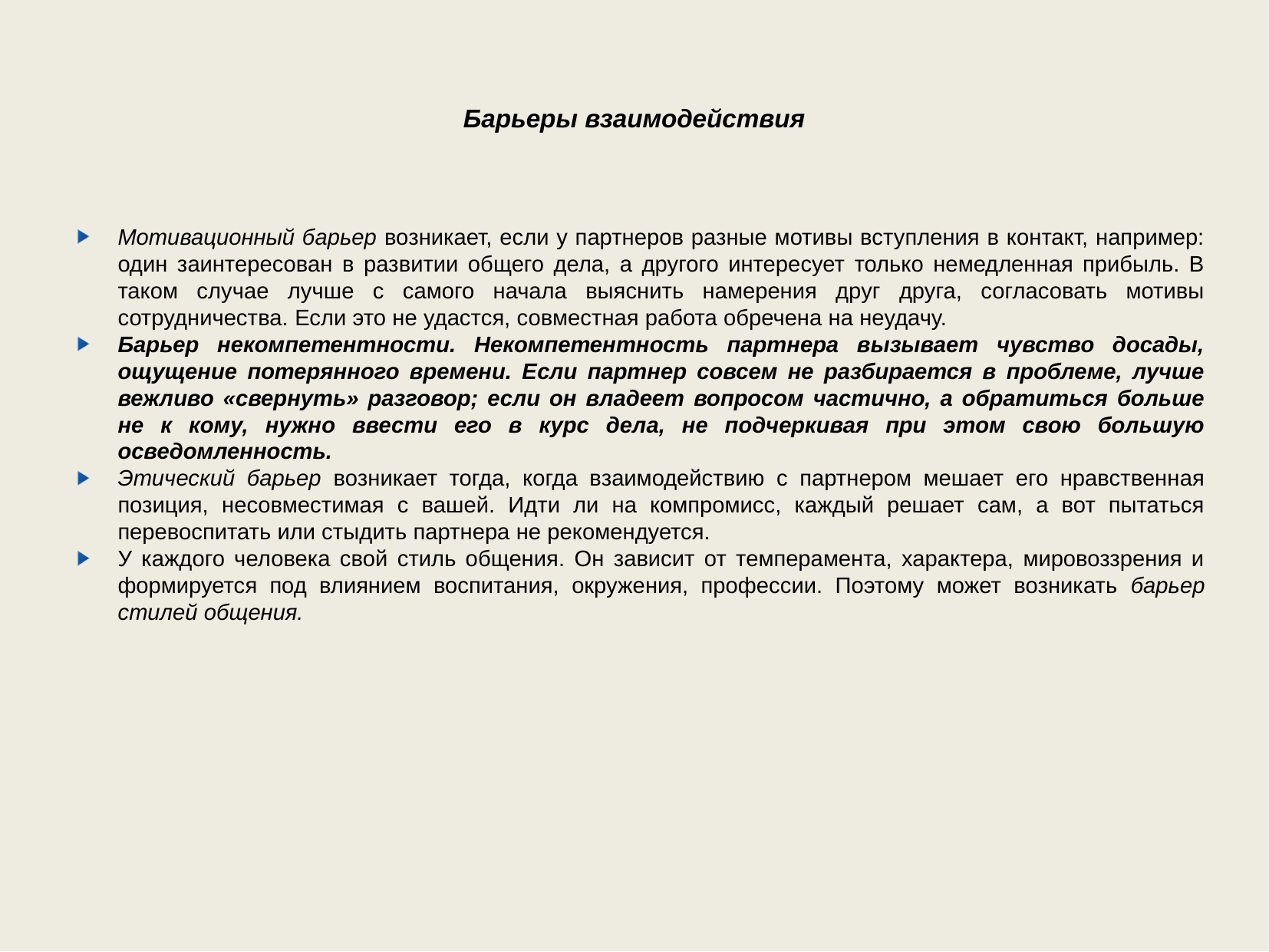

Барьеры взаимодействия
Мотивационный барьер возникает, если у партнеров разные мотивы вступления в контакт, например: один заинтересован в развитии общего дела, а другого интересует только немедленная прибыль. В таком случае лучше с самого начала выяснить намерения друг друга, согласовать мотивы сотрудничества. Если это не удастся, совместная работа обречена на неудачу.
Барьер некомпетентности. Некомпетентность партнера вызывает чувство досады, ощущение потерянного времени. Если партнер совсем не разбирается в проблеме, лучше вежливо «свернуть» разговор; если он владеет вопросом частично, а обратиться больше не к кому, нужно ввести его в курс дела, не подчеркивая при этом свою большую осведомленность.
Этический барьер возникает тогда, когда взаимодействию с партнером мешает его нравственная позиция, несовместимая с вашей. Идти ли на компромисс, каждый решает сам, а вот пытаться перевоспитать или стыдить партнера не рекомендуется.
У каждого человека свой стиль общения. Он зависит от темперамента, характера, мировоззрения и формируется под влиянием воспитания, окружения, профессии. Поэтому может возникать барьер стилей общения.